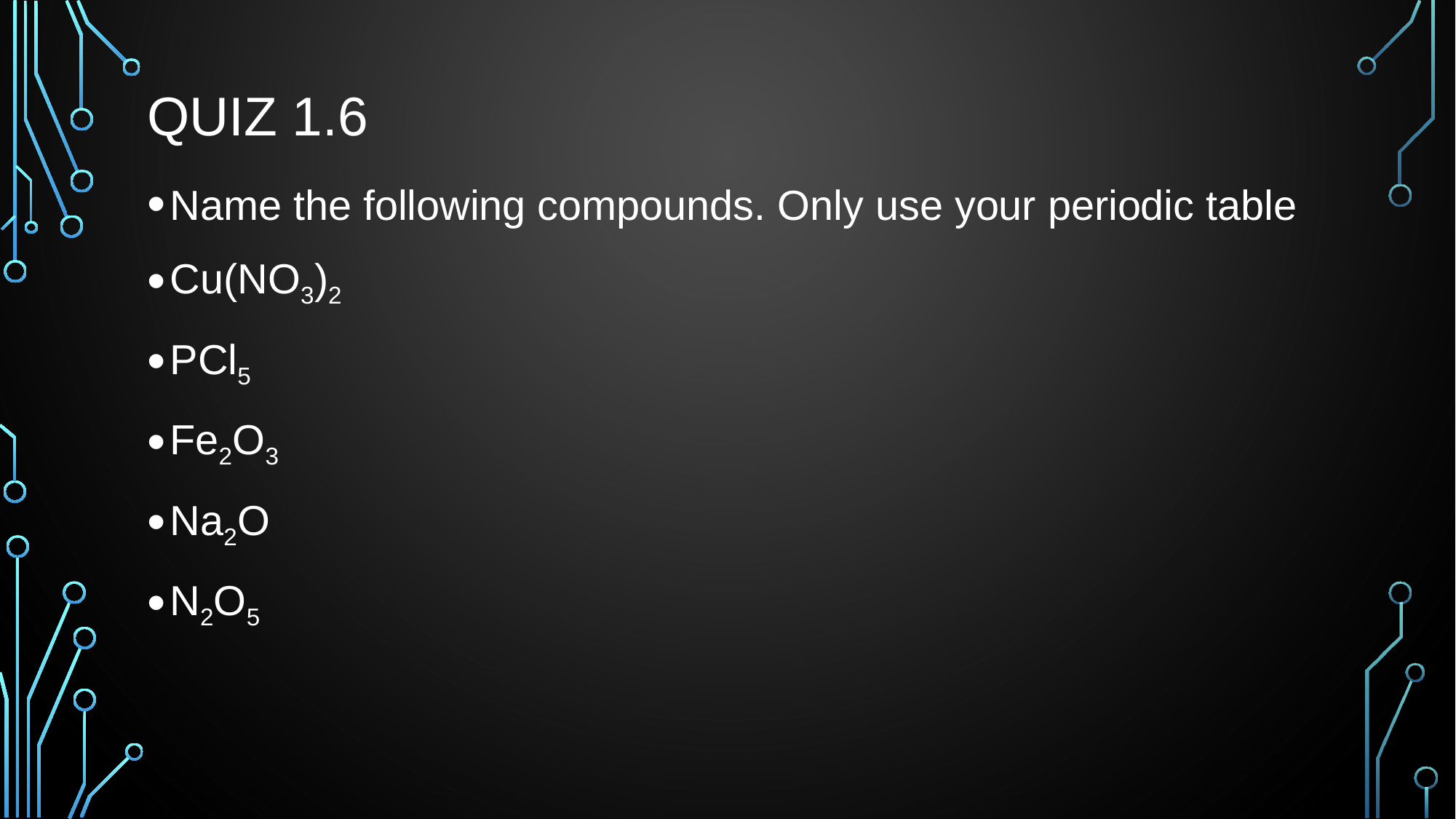

# Quiz 1.6
Name the following compounds. Only use your periodic table
Cu(NO3)2
PCl5
Fe2O3
Na2O
N2O5